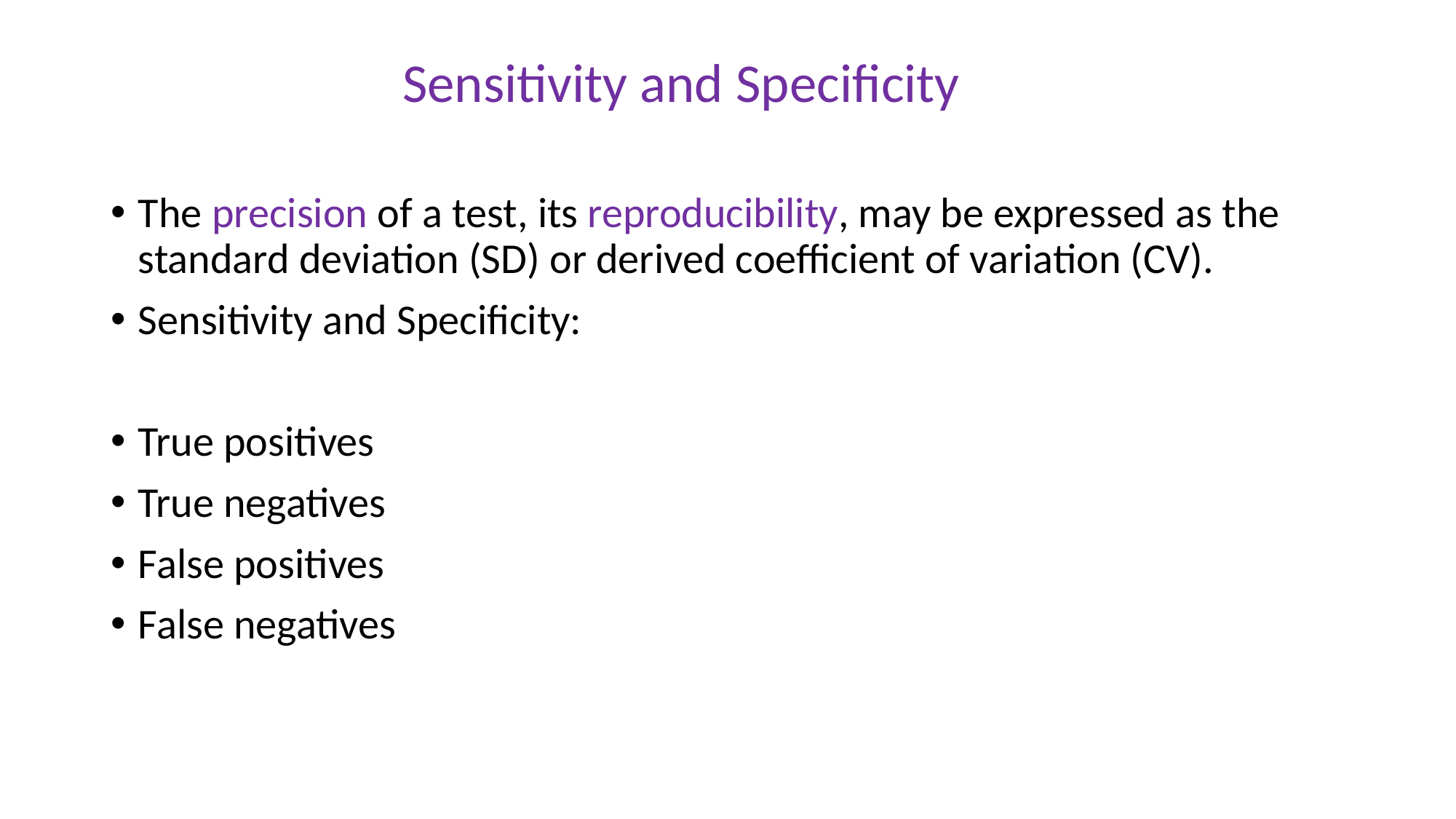

Sensitivity and Specificity

The precision of a test, its reproducibility, may be expressed as the standard deviation (SD) or derived coefficient of variation (CV).
Sensitivity and Specificity:

True positives
True negatives
False positives
False negatives